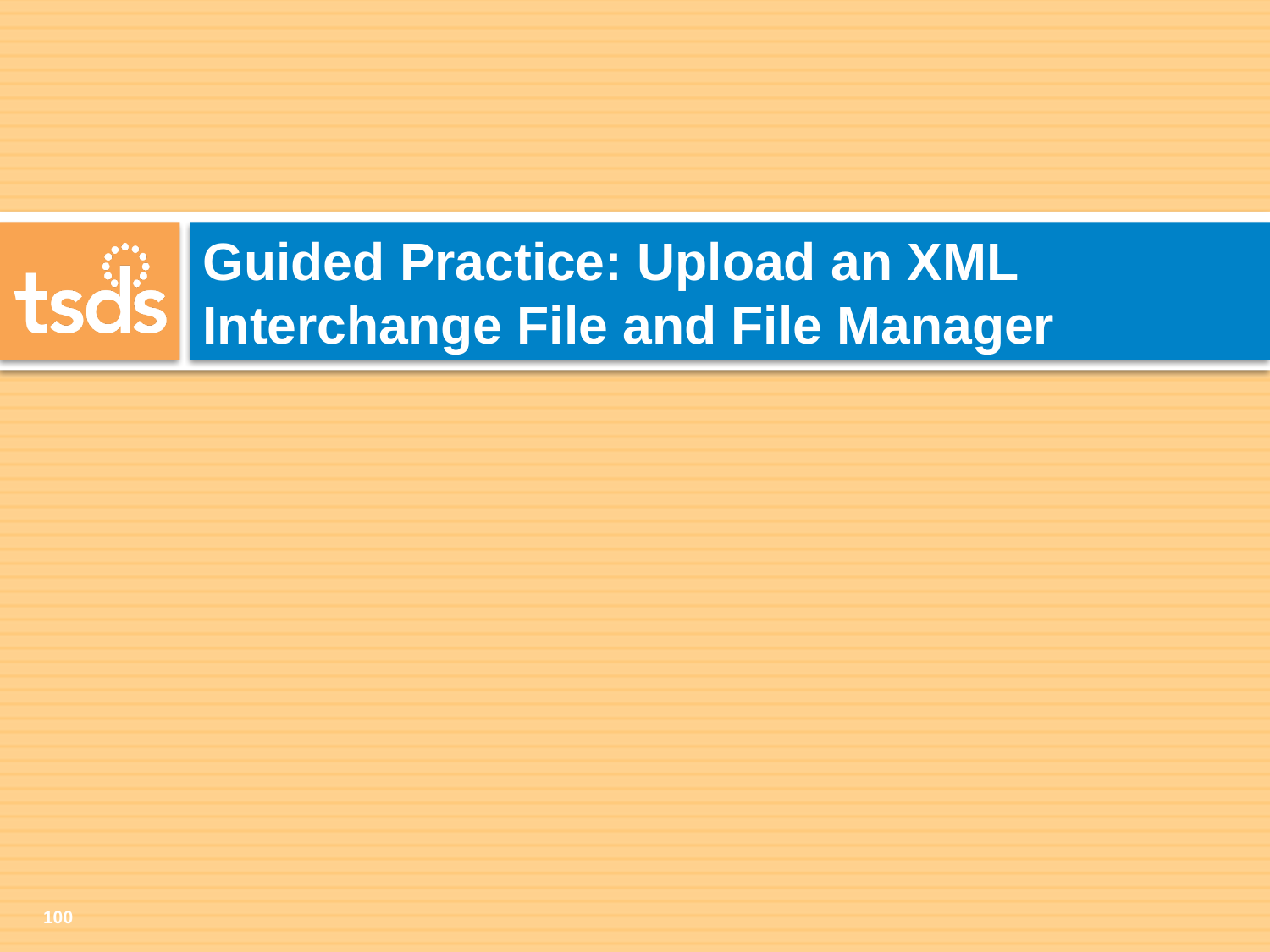

# Guided Practice: Upload an XML Interchange File and File Manager
100